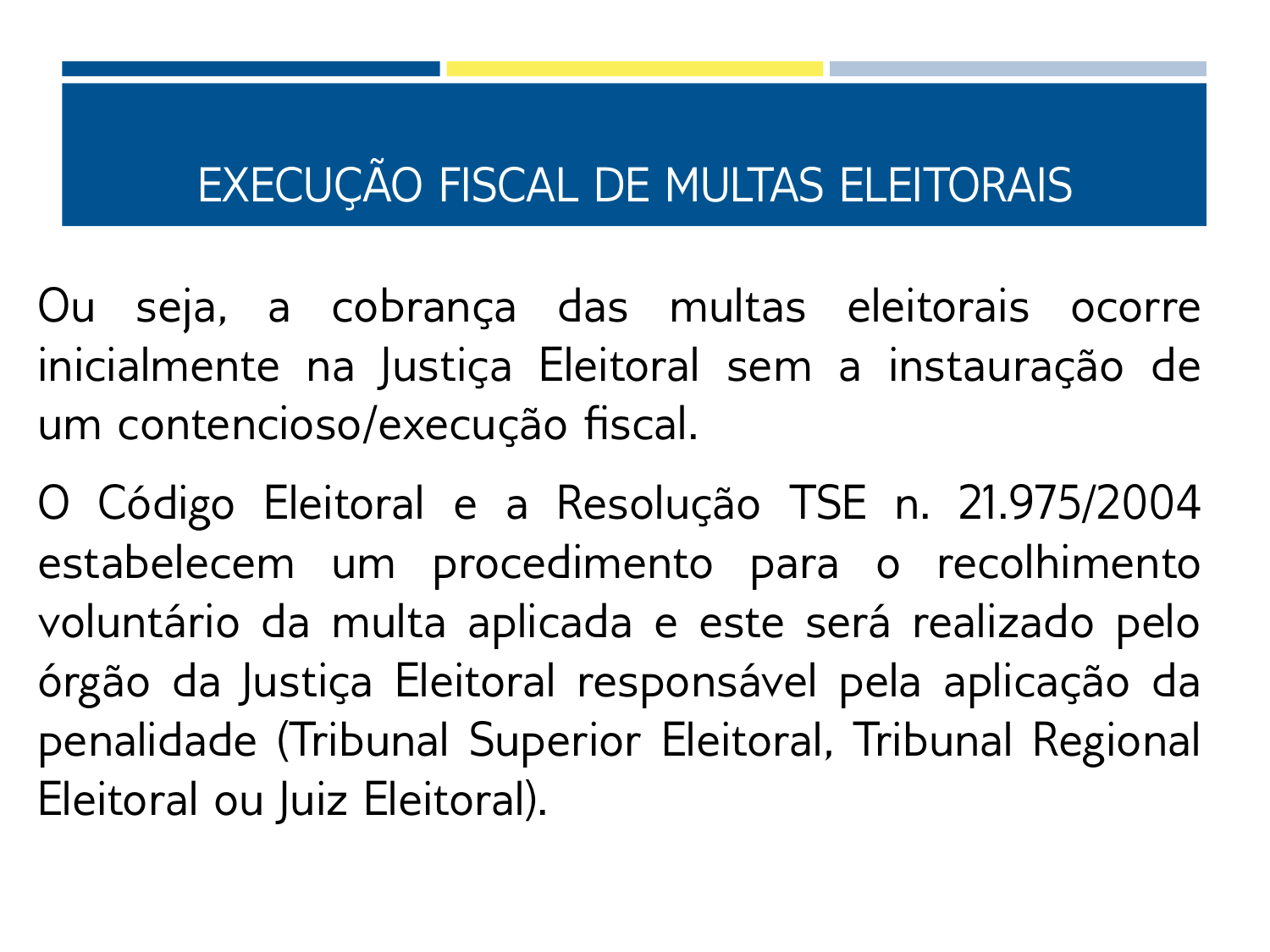

# EXECUÇÃO FISCAL DE MULTAS ELEITORAIS
Ou seja, a cobrança das multas eleitorais ocorre inicialmente na Justiça Eleitoral sem a instauração de um contencioso/execução fiscal.
O Código Eleitoral e a Resolução TSE n. 21.975/2004 estabelecem um procedimento para o recolhimento voluntário da multa aplicada e este será realizado pelo órgão da Justiça Eleitoral responsável pela aplicação da penalidade (Tribunal Superior Eleitoral, Tribunal Regional Eleitoral ou Juiz Eleitoral).